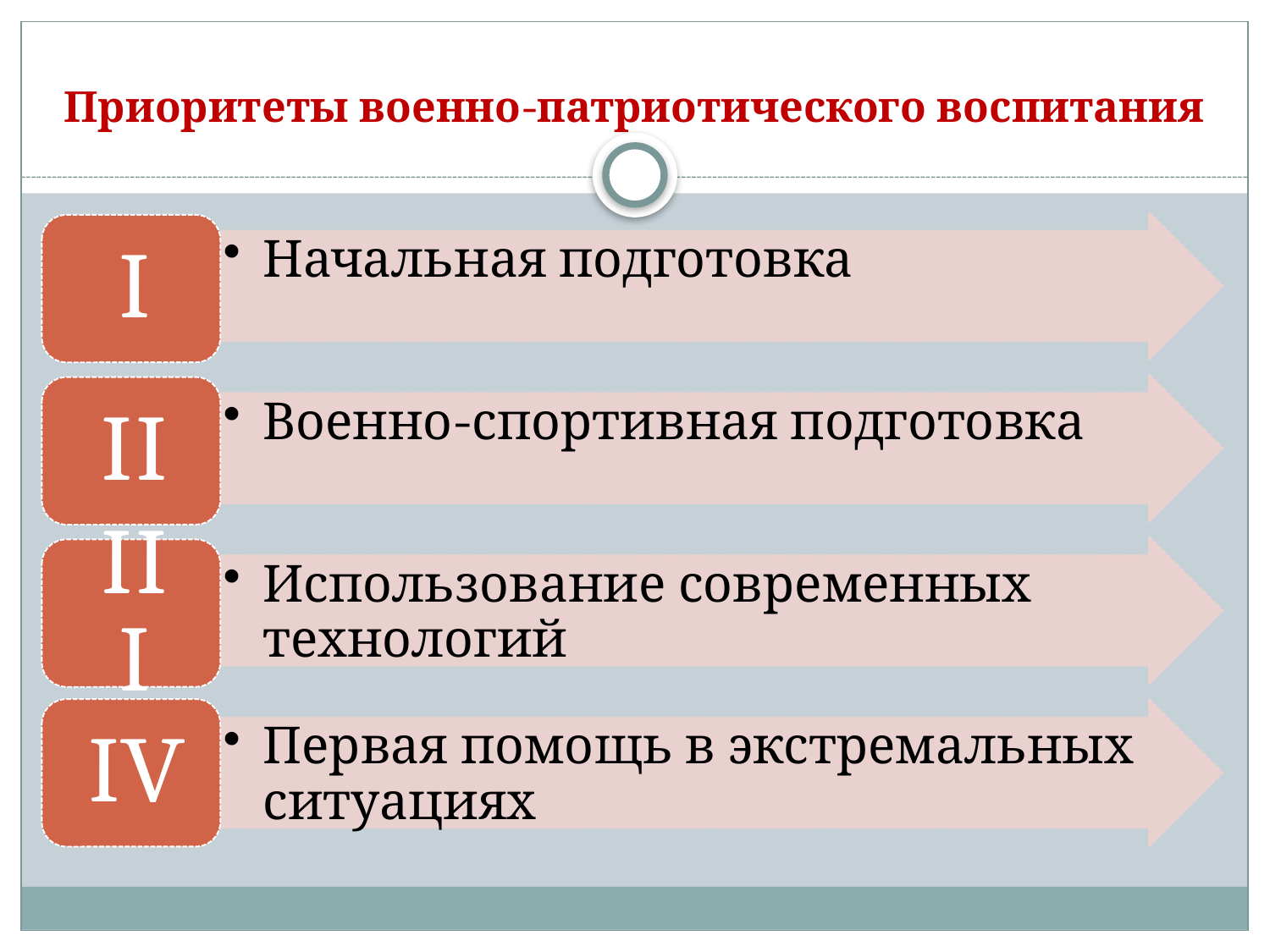

# Приоритеты военно-патриотического воспитания
Начальная подготовка
I
Военно-спортивная подготовка
II
Использование современных технологий
III
Первая помощь в экстремальных ситуациях
IV